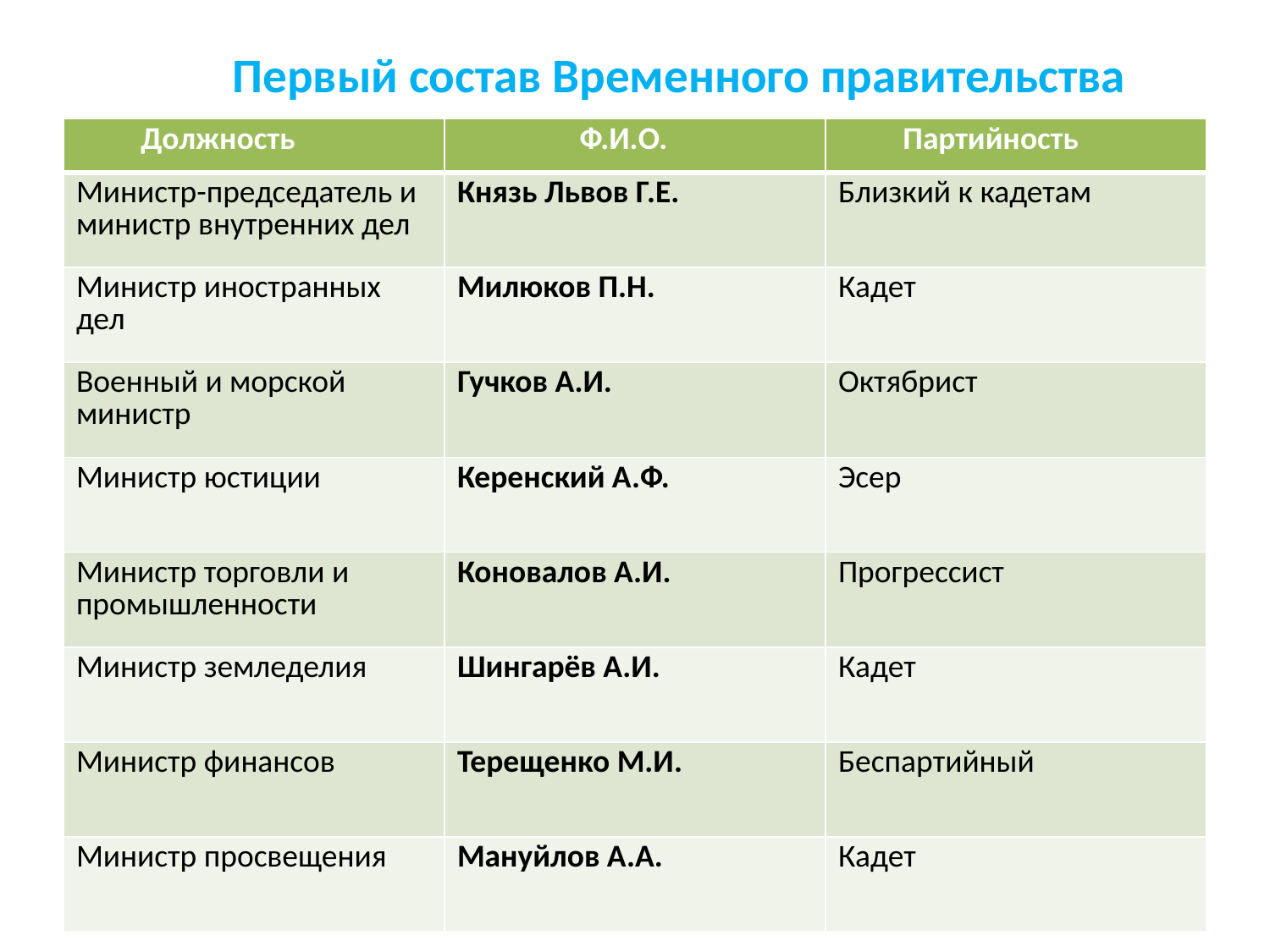

# Первый состав Временного правительства
| Должность | Ф.И.О. | Партийность |
| --- | --- | --- |
| Министр-председатель и министр внутренних дел | Князь Львов Г.Е. | Близкий к кадетам |
| Министр иностранных дел | Милюков П.Н. | Кадет |
| Военный и морской министр | Гучков А.И. | Октябрист |
| Министр юстиции | Керенский А.Ф. | Эсер |
| Министр торговли и промышленности | Коновалов А.И. | Прогрессист |
| Министр земледелия | Шингарёв А.И. | Кадет |
| Министр финансов | Терещенко М.И. | Беспартийный |
| Министр просвещения | Мануйлов А.А. | Кадет |